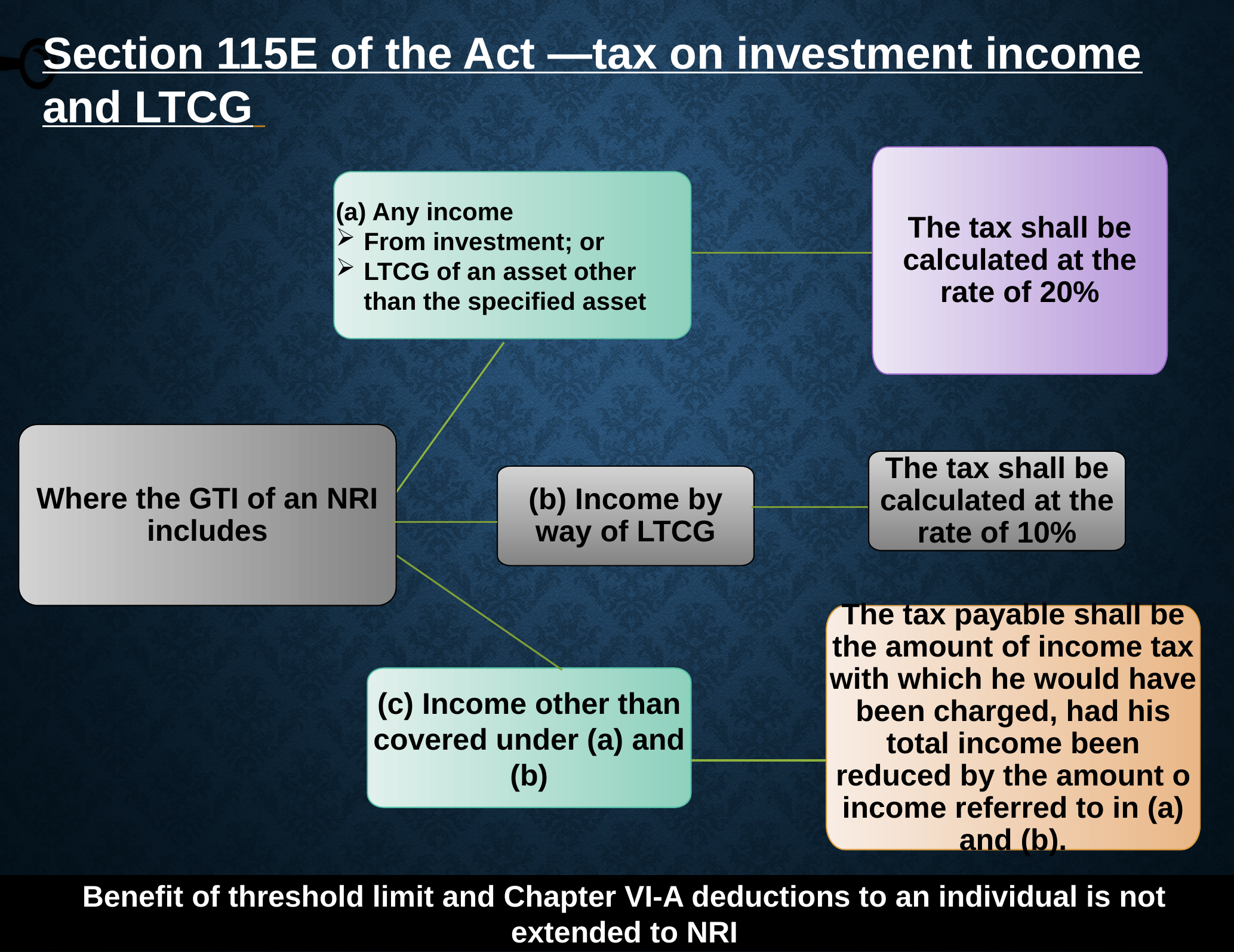

The tax payable shall be the amount of income tax with which he would have been charged, had his total income been reduced by the amount o income referred to in (a) and (b).
The tax shall be calculated at the rate of 20%
(a) Any income
From investment; or
LTCG of an asset other than the specified asset
(c) Income other than covered under (a) and (b)

Where the GTI of an NRI includes

Section 115E of the Act —tax on investment income and LTCG

The tax shall be calculated at the rate of 10%
(b) Income by way of LTCG

Benefit of threshold limit and Chapter VI-A deductions to an individual is not extended to NRI